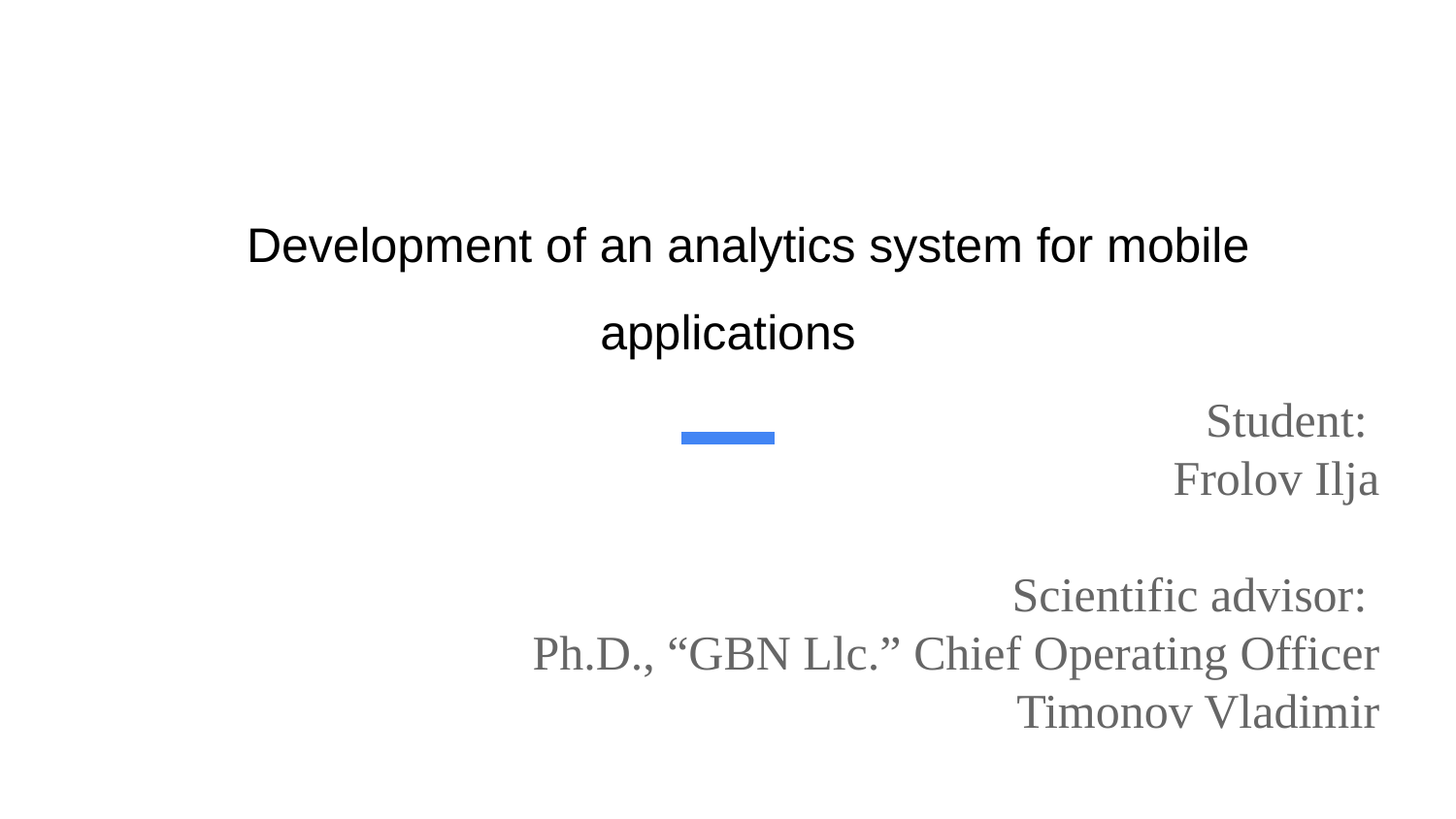

# Development of an analytics system for mobile applications
Student:
Frolov Ilja

Scientific advisor:
Ph.D., “GBN Llc.” Chief Operating Officer
Timonov Vladimir